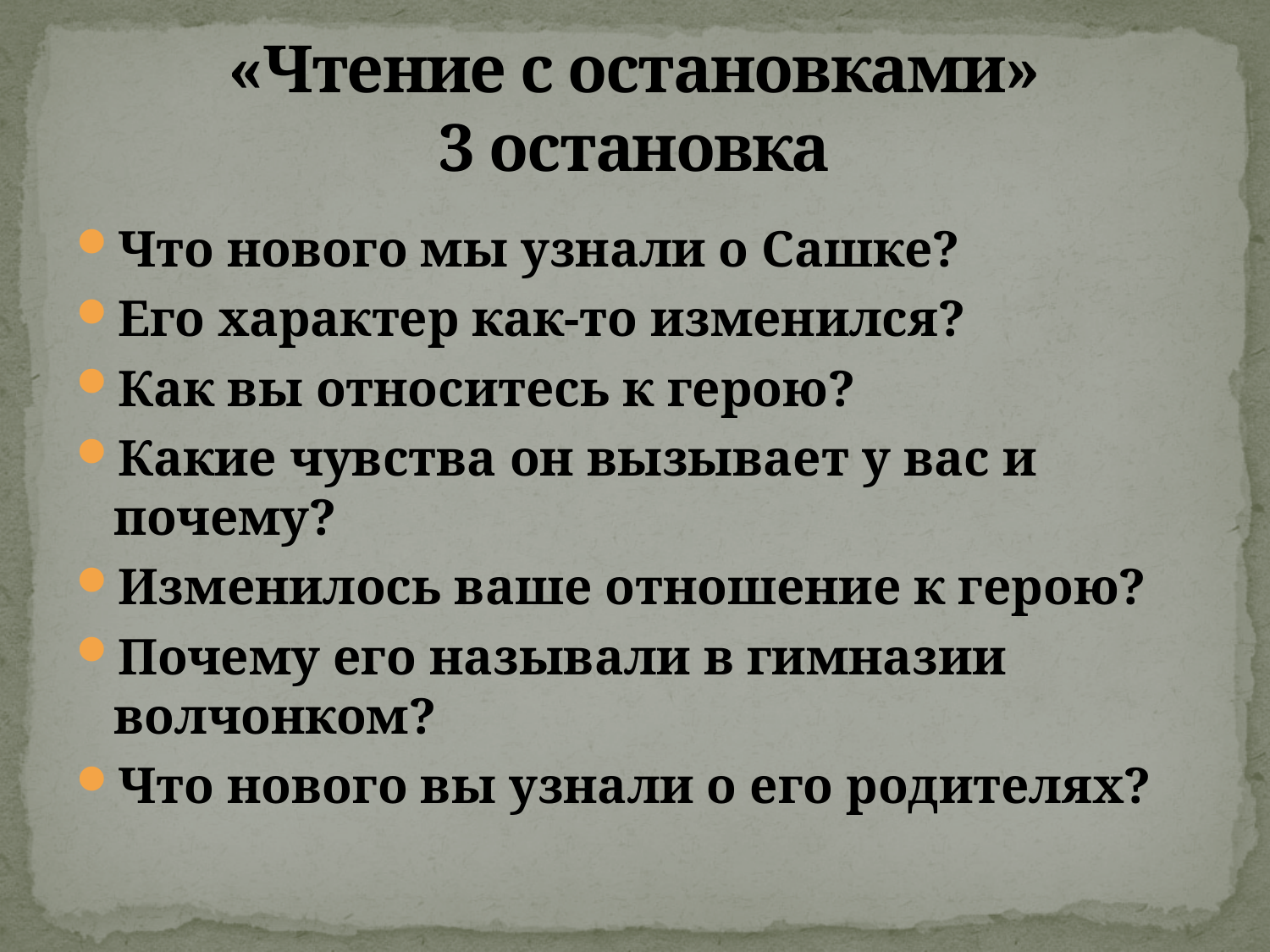

# «Чтение с остановками» 3 остановка
Что нового мы узнали о Сашке?
Его характер как-то изменился?
Как вы относитесь к герою?
Какие чувства он вызывает у вас и почему?
Изменилось ваше отношение к герою?
Почему его называли в гимназии волчонком?
Что нового вы узнали о его родителях?